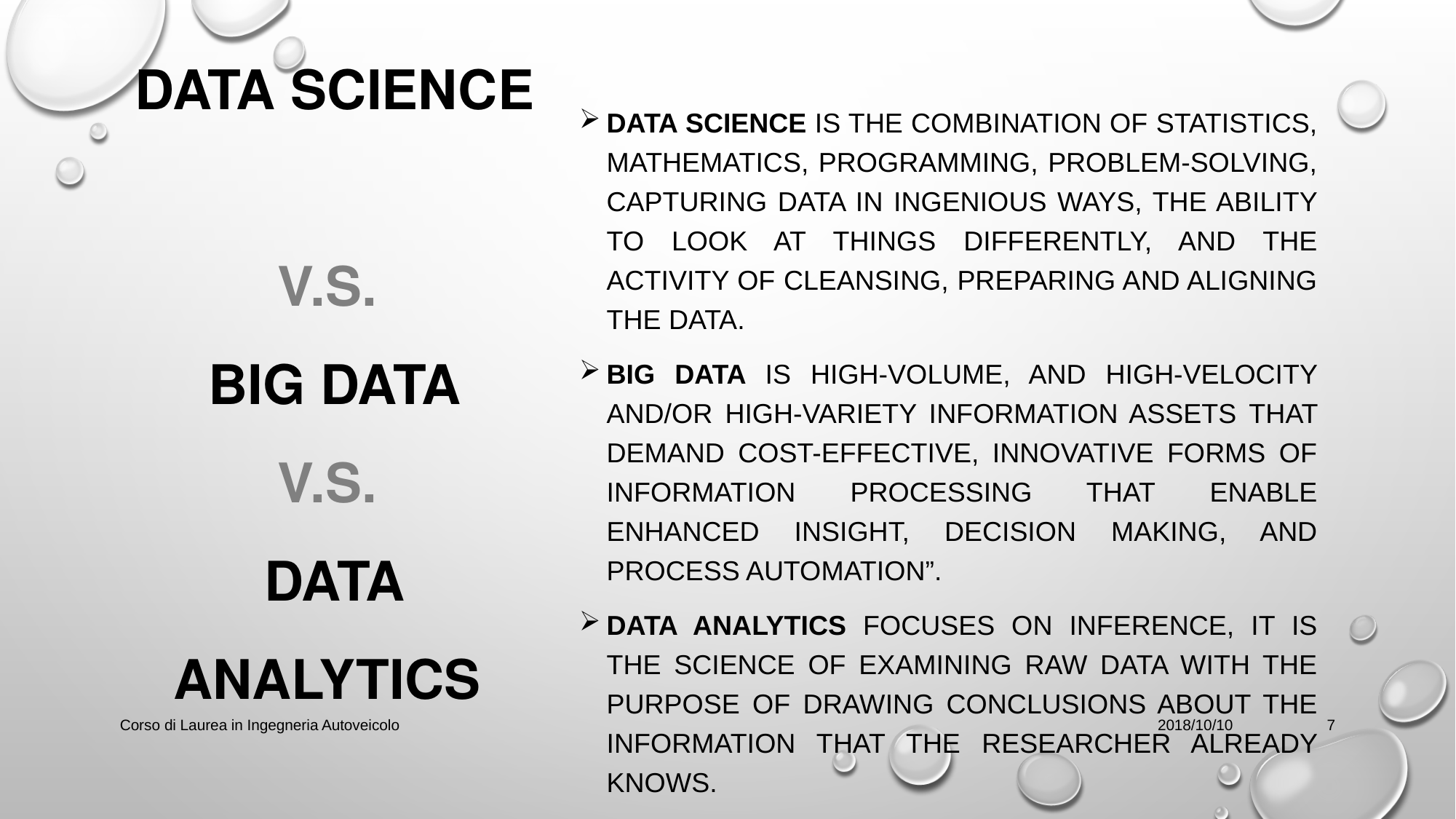

# DATA SCIENCE V.S. BIG DATA V.S. DATA ANALYTICS
DATA SCIENCE IS THE COMBINATION OF STATISTICS, MATHEMATICS, PROGRAMMING, PROBLEM-SOLVING, CAPTURING DATA IN INGENIOUS WAYS, THE ABILITY TO LOOK AT THINGS DIFFERENTLY, AND THE ACTIVITY OF CLEANSING, PREPARING AND ALIGNING THE DATA.
BIG DATA IS HIGH-VOLUME, AND HIGH-VELOCITY AND/OR HIGH-VARIETY INFORMATION ASSETS THAT DEMAND COST-EFFECTIVE, INNOVATIVE FORMS OF INFORMATION PROCESSING THAT ENABLE ENHANCED INSIGHT, DECISION MAKING, AND PROCESS AUTOMATION”.
DATA ANALYTICS FOCUSES ON INFERENCE, IT IS THE SCIENCE OF EXAMINING RAW DATA WITH THE PURPOSE OF DRAWING CONCLUSIONS ABOUT THE INFORMATION THAT THE RESEARCHER ALREADY KNOWS.
Corso di Laurea in Ingegneria Autoveicolo
2018/10/10
7